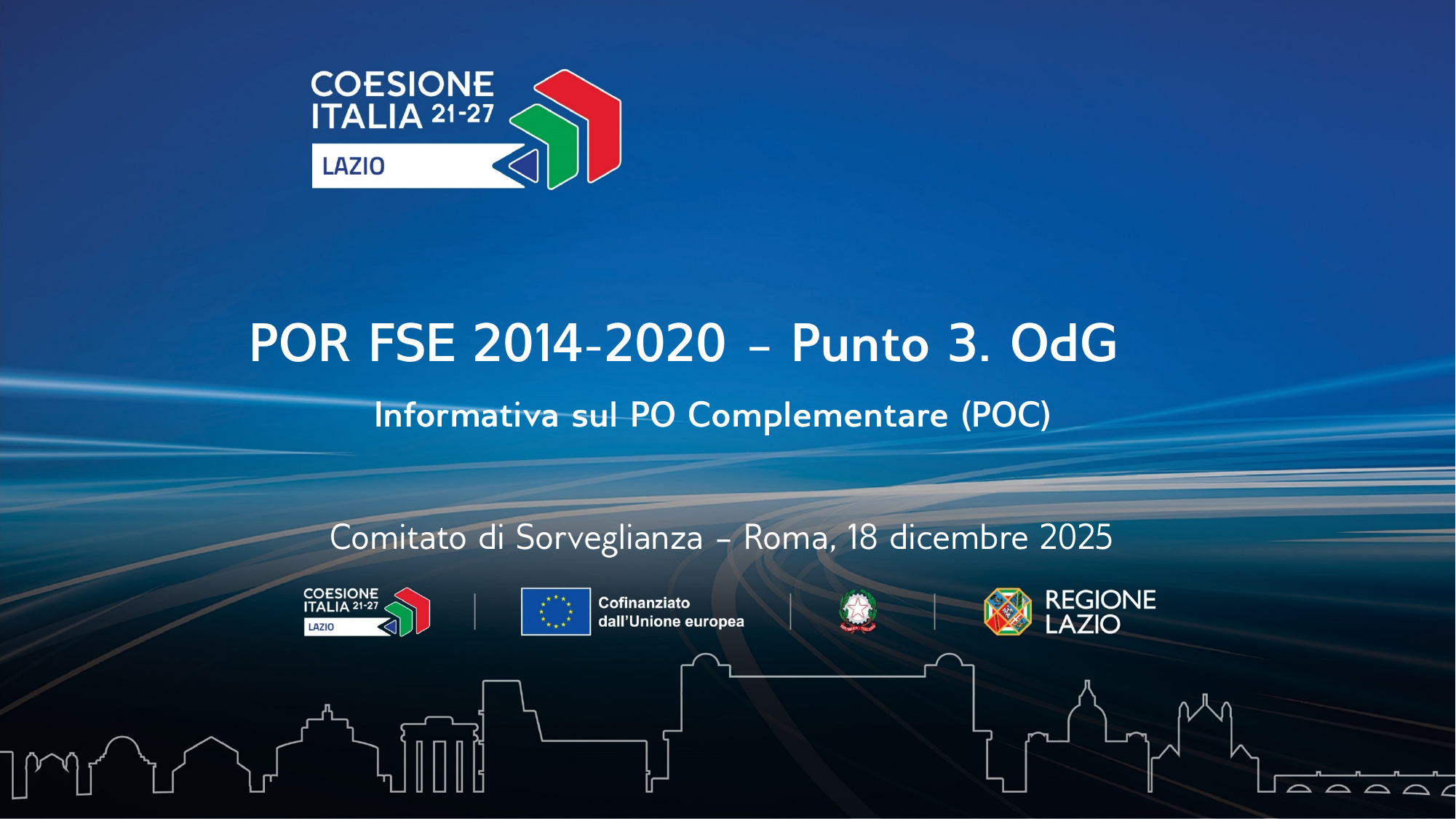

POR FSE 2014-2020 – Punto 3. OdG
       Informativa sul PO Complementare (POC)

Comitato di Sorveglianza – Roma, 18 dicembre 2025